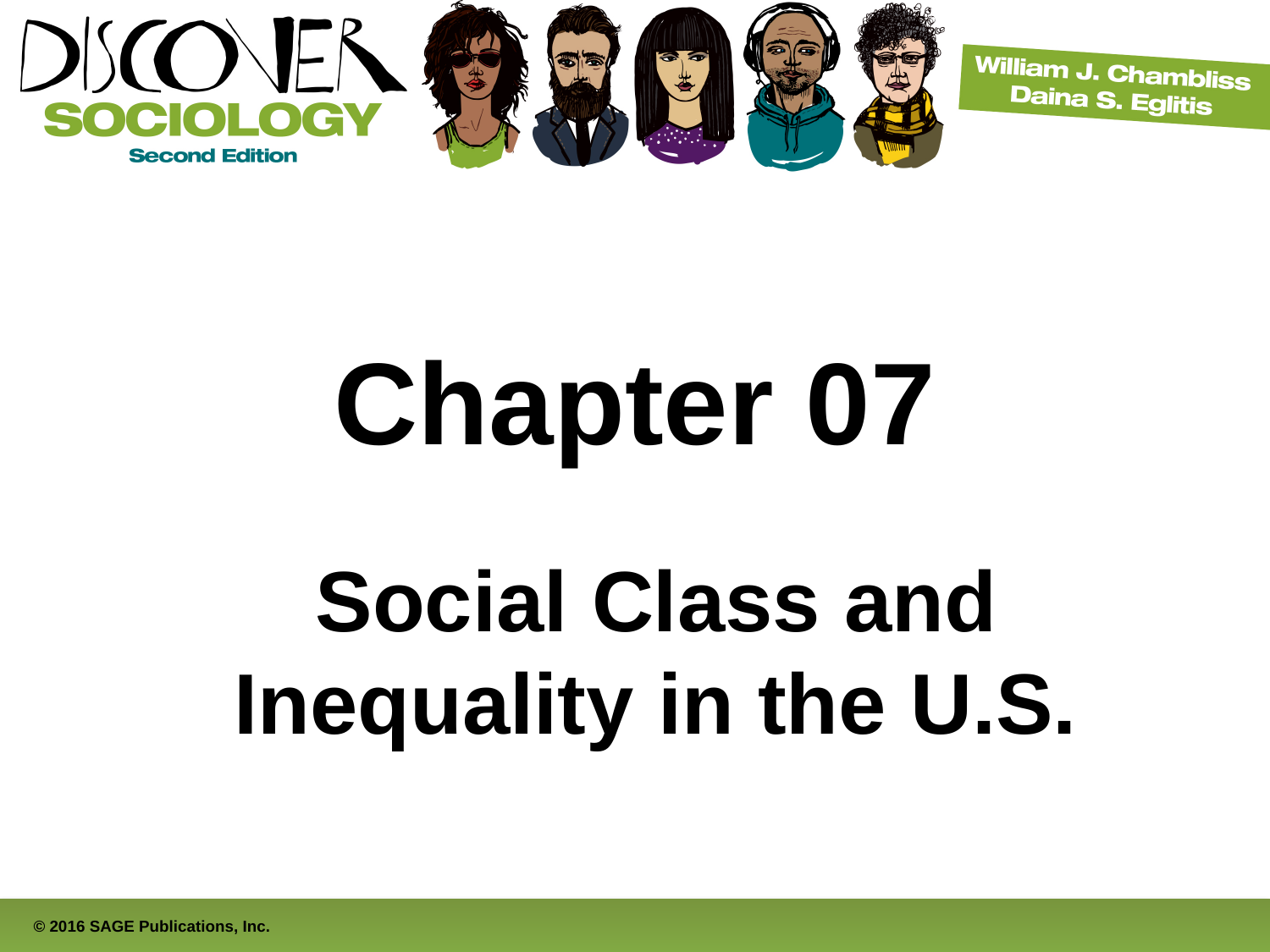

# Chapter 07
Social Class and Inequality in the U.S.